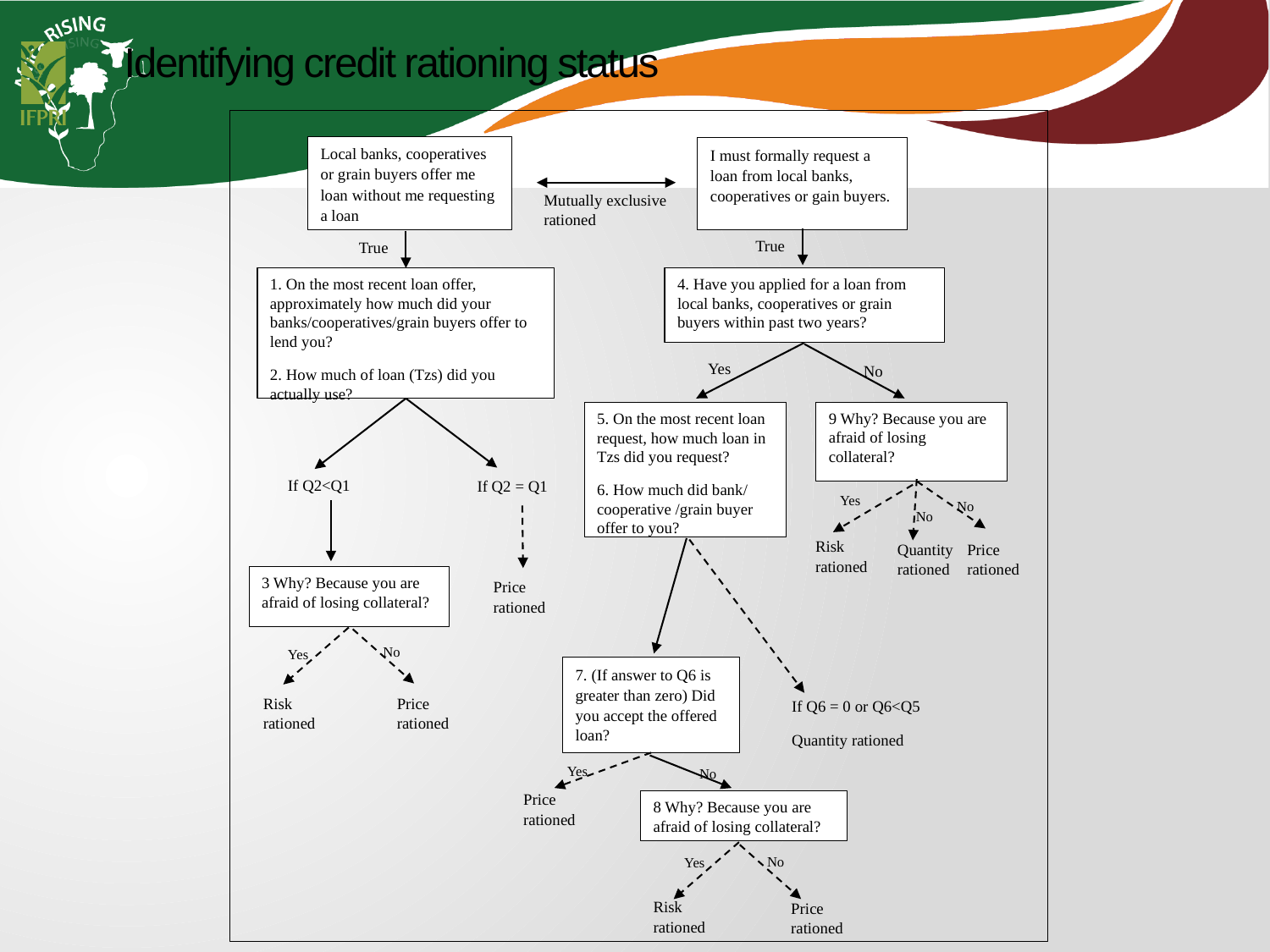

# Identifying credit rationing status

Local banks, cooperatives or grain buyers offer me loan without me requesting a loan
I must formally request a loan from local banks, cooperatives or gain buyers.
Mutually exclusive rationed
True
True
1. On the most recent loan offer, approximately how much did your banks/cooperatives/grain buyers offer to lend you?
2. How much of loan (Tzs) did you actually use?
4. Have you applied for a loan from local banks, cooperatives or grain buyers within past two years?
Yes
No
9 Why? Because you are afraid of losing collateral?
5. On the most recent loan request, how much loan in Tzs did you request?
6. How much did bank/ cooperative /grain buyer offer to you?
If Q2<Q1
If Q2 = Q1
  Yes
No
No
Risk rationed
Quantity rationed
Price rationed
3 Why? Because you are afraid of losing collateral?
Price rationed
No
Yes
7. (If answer to Q6 is greater than zero) Did you accept the offered loan?
Price rationed
Risk rationed
If Q6 = 0 or Q6<Q5
Quantity rationed
Yes
No
Price rationed
8 Why? Because you are afraid of losing collateral?

    Yes
No
Risk rationed
Price rationed